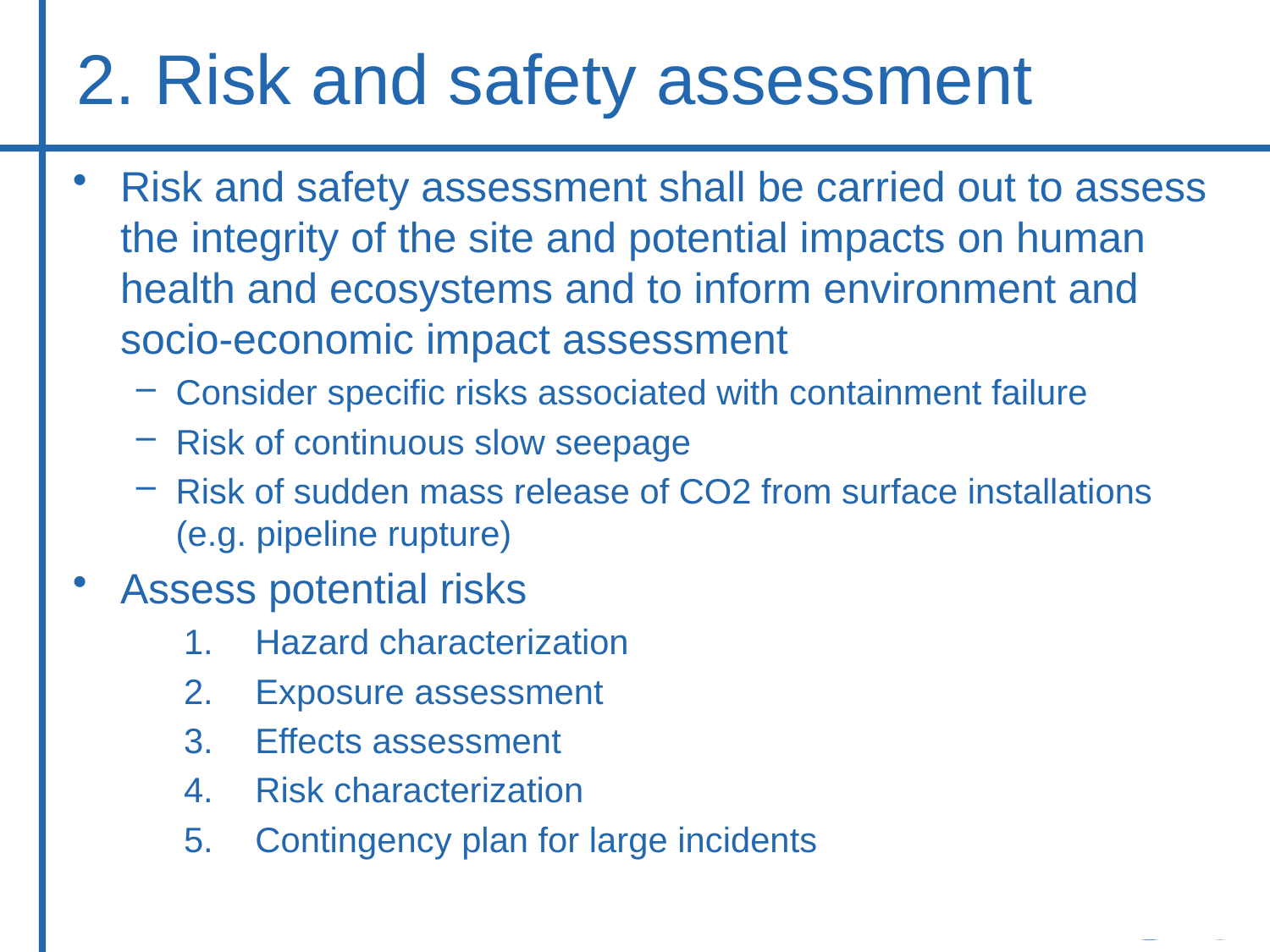

# 2. Risk and safety assessment
Risk and safety assessment shall be carried out to assess the integrity of the site and potential impacts on human health and ecosystems and to inform environment and socio-economic impact assessment
Consider specific risks associated with containment failure
Risk of continuous slow seepage
Risk of sudden mass release of CO2 from surface installations  (e.g. pipeline rupture)
Assess potential risks
Hazard characterization
Exposure assessment
Effects assessment
Risk characterization
Contingency plan for large incidents